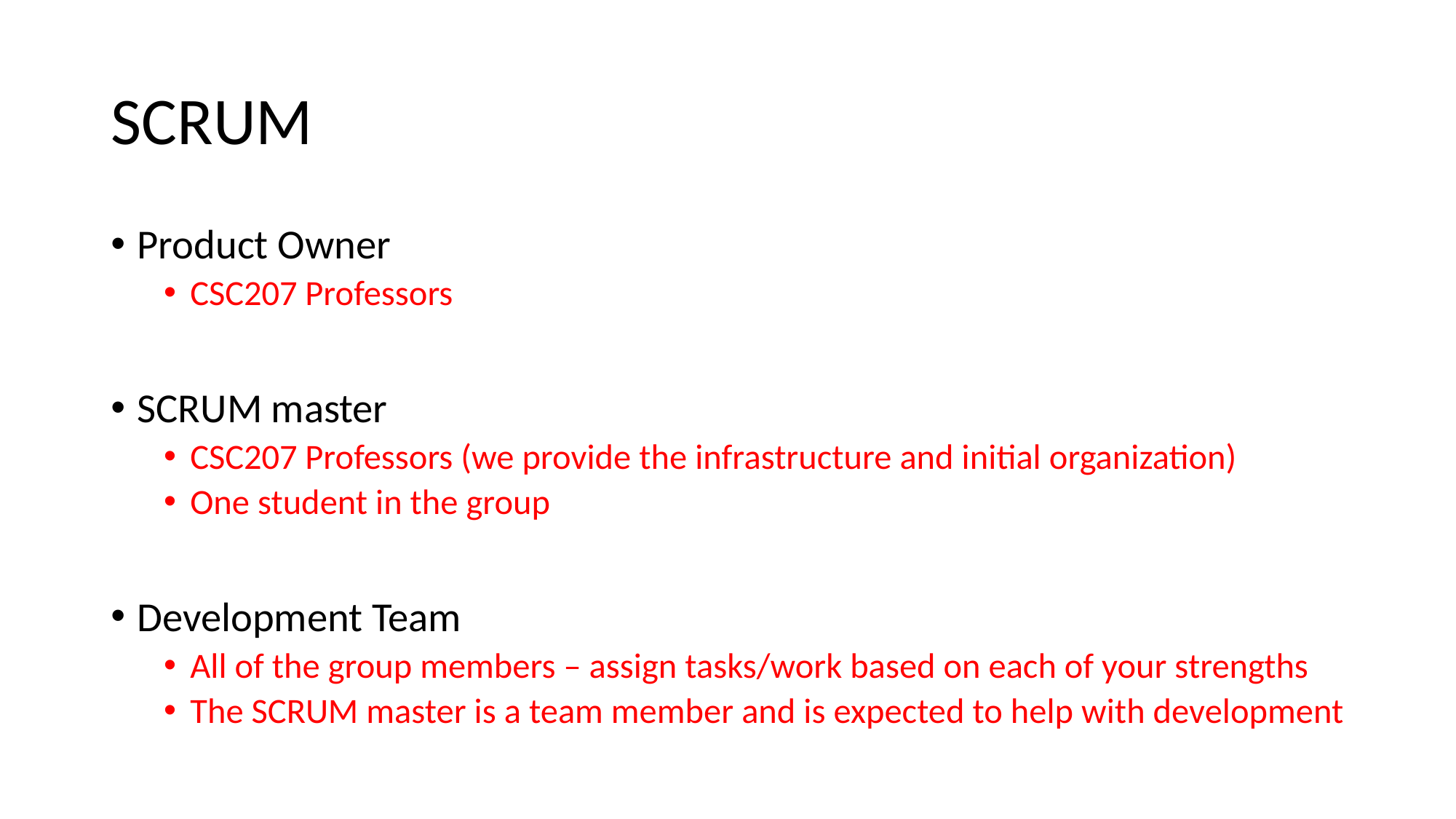

# SCRUM
Product Owner
CSC207 Professors

SCRUM master
CSC207 Professors (we provide the infrastructure and initial organization)
One student in the group

Development Team
All of the group members – assign tasks/work based on each of your strengths
The SCRUM master is a team member and is expected to help with development